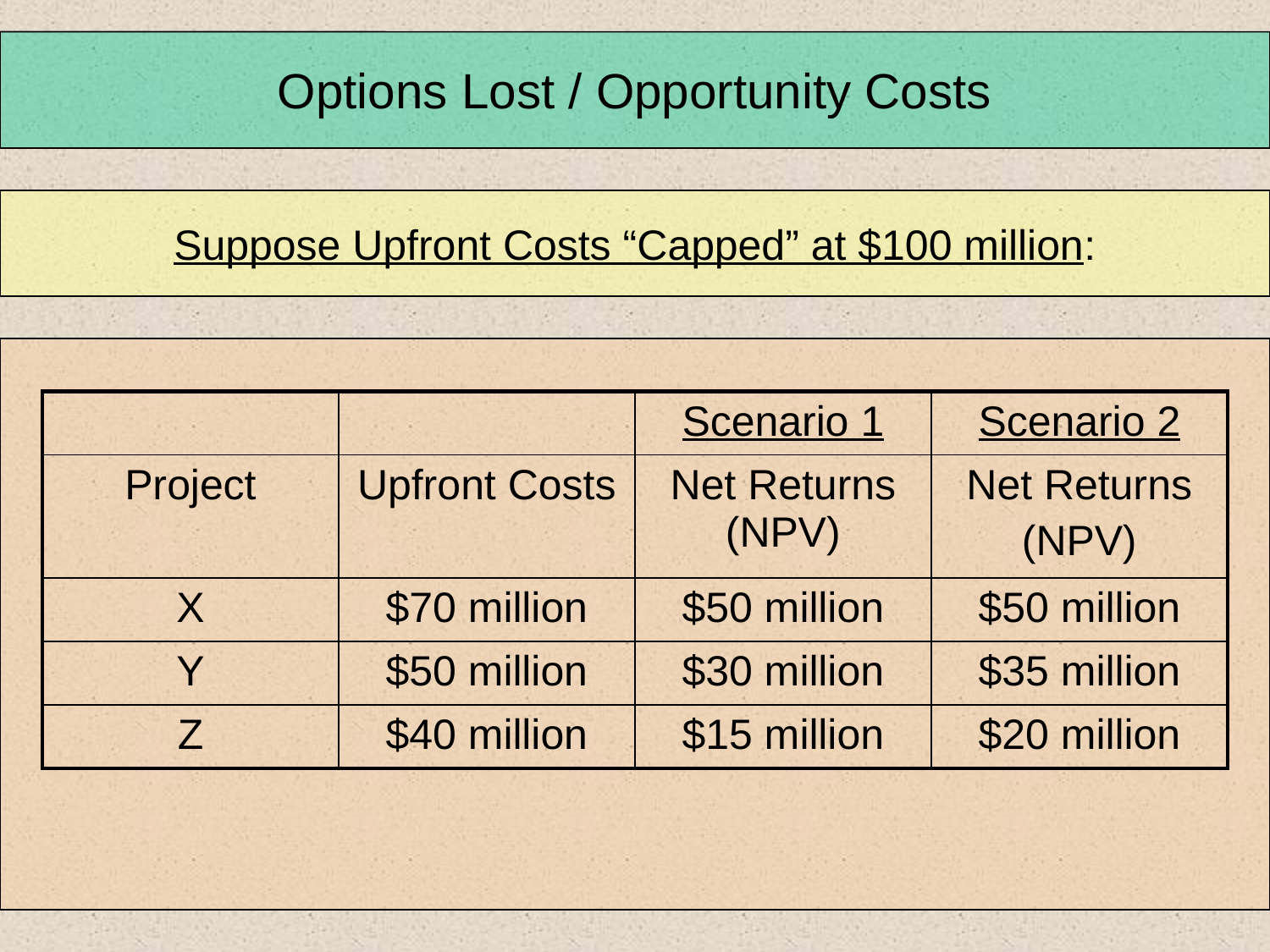

Options Lost / Opportunity Costs
Suppose Upfront Costs “Capped” at $100 million:

|  |  | Scenario 1 | Scenario 2 |
| --- | --- | --- | --- |
| Project | Upfront Costs | Net Returns (NPV) | Net Returns (NPV) |
| X | $70 million | $50 million | $50 million |
| Y | $50 million | $30 million | $35 million |
| Z | $40 million | $15 million | $20 million |